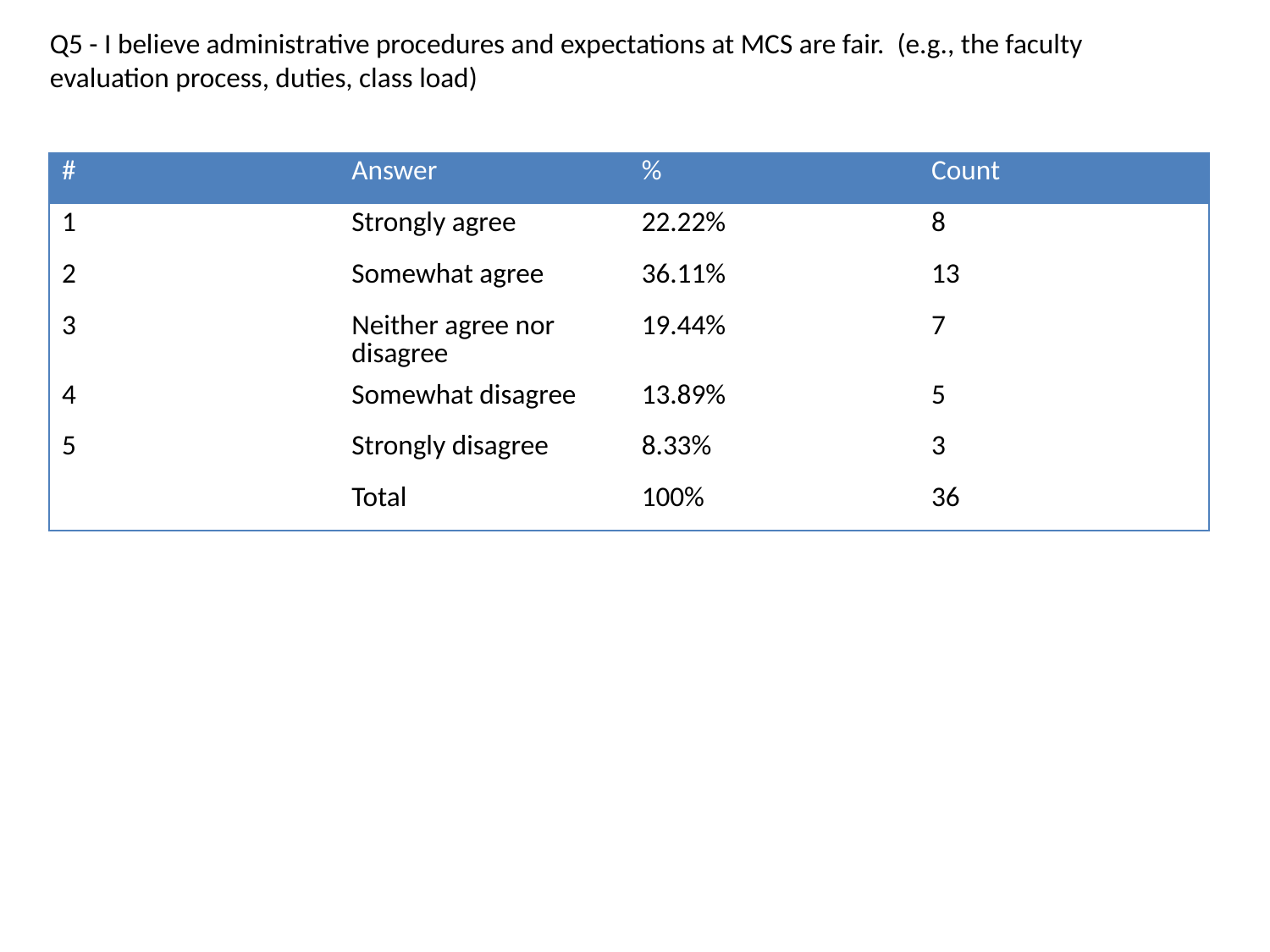

Q5 - I believe administrative procedures and expectations at MCS are fair.  (e.g., the faculty evaluation process, duties, class load)
| # | Answer | % | Count |
| --- | --- | --- | --- |
| 1 | Strongly agree | 22.22% | 8 |
| 2 | Somewhat agree | 36.11% | 13 |
| 3 | Neither agree nor disagree | 19.44% | 7 |
| 4 | Somewhat disagree | 13.89% | 5 |
| 5 | Strongly disagree | 8.33% | 3 |
|  | Total | 100% | 36 |